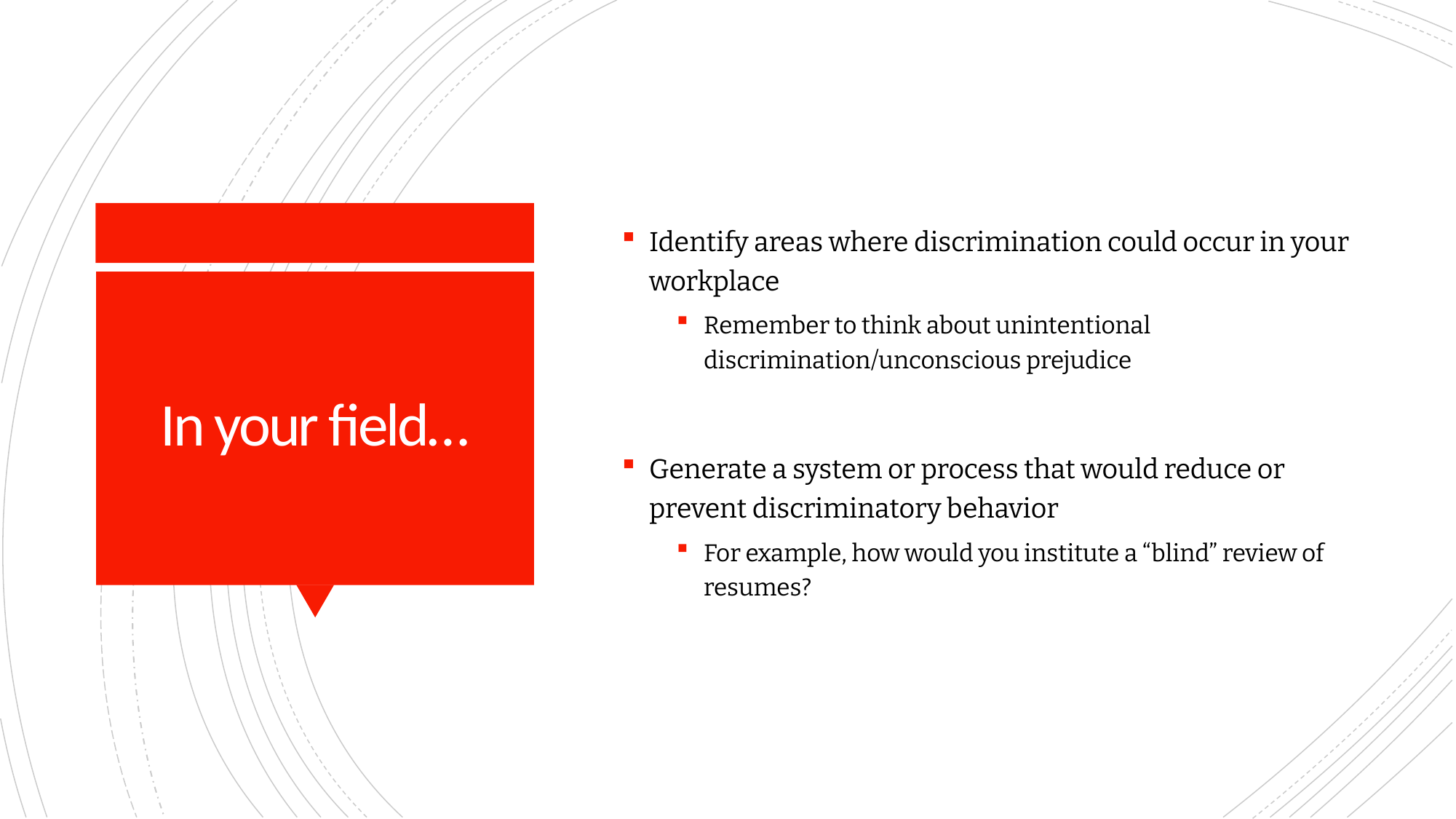

Identify areas where discrimination could occur in your workplace
Remember to think about unintentional discrimination/unconscious prejudice

Generate a system or process that would reduce or prevent discriminatory behavior
For example, how would you institute a “blind” review of resumes?
# In your field…